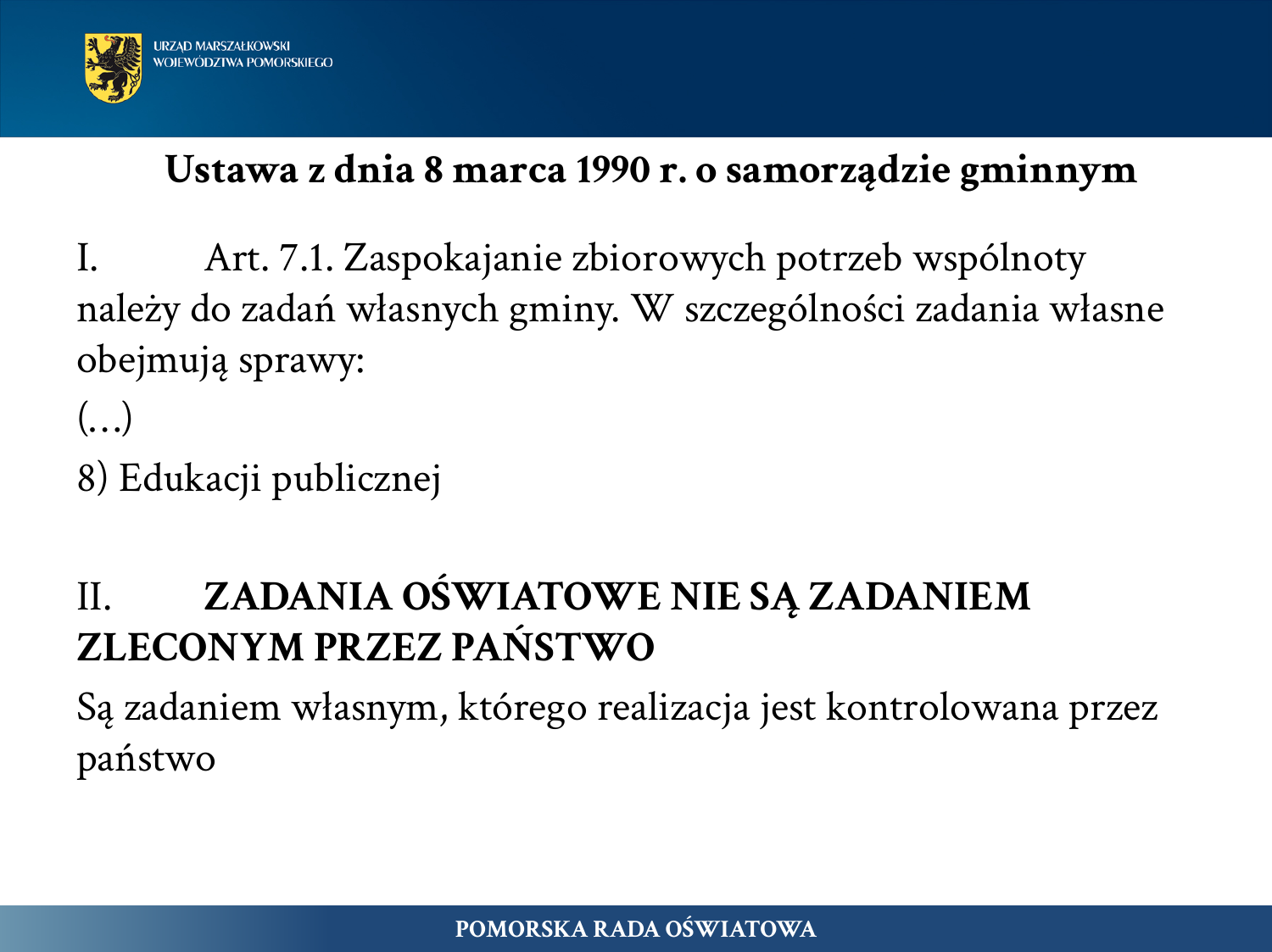

# Ustawa z dnia 8 marca 1990 r. o samorządzie gminnym
I.	Art. 7.1. Zaspokajanie zbiorowych potrzeb wspólnoty należy do zadań własnych gminy. W szczególności zadania własne obejmują sprawy:
(…)
8) Edukacji publicznej

II.	ZADANIA OŚWIATOWE NIE SĄ ZADANIEM ZLECONYM PRZEZ PAŃSTWO
Są zadaniem własnym, którego realizacja jest kontrolowana przez państwo

POMORSKA RADA OŚWIATOWA